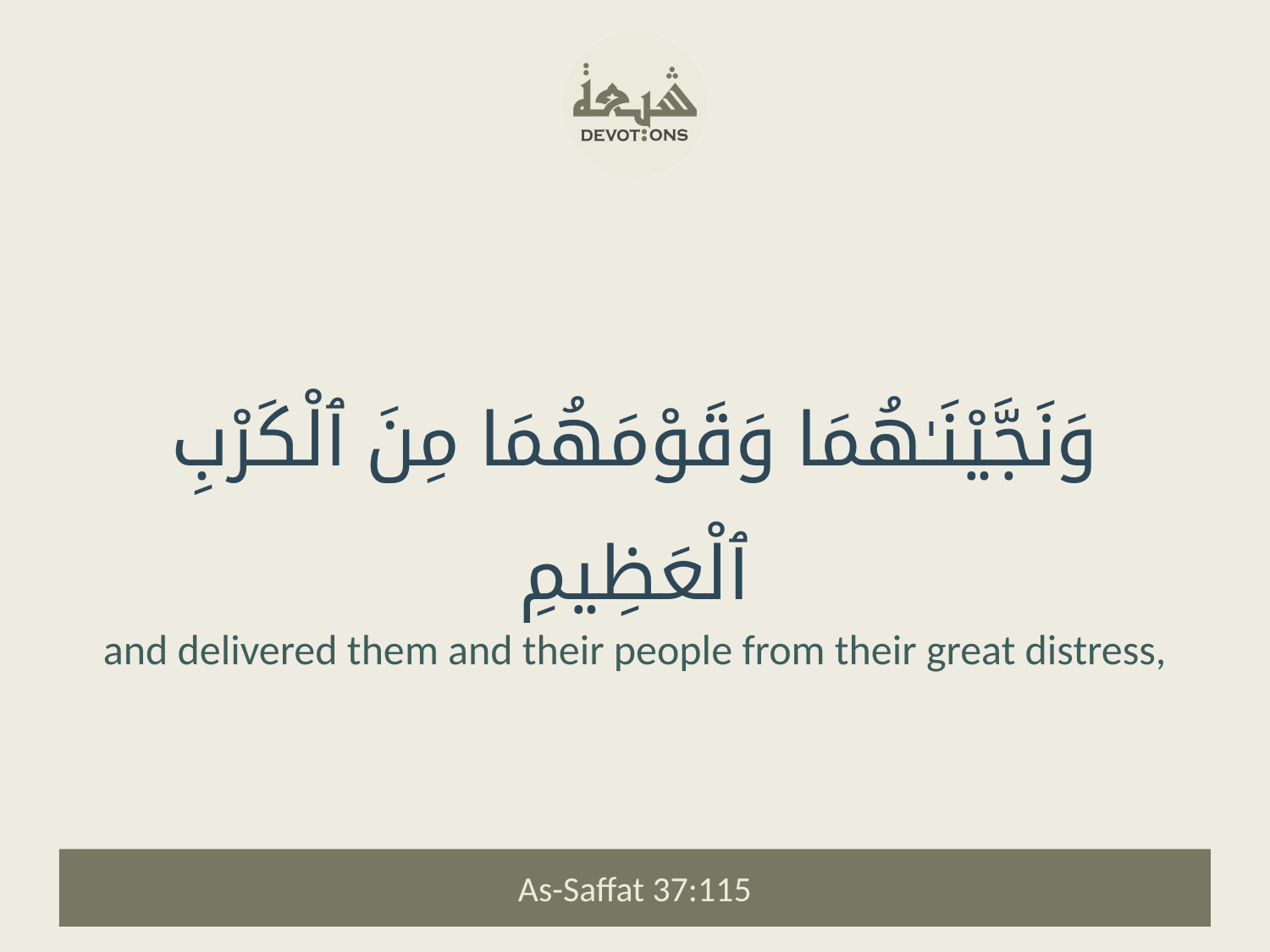

وَنَجَّيْنَـٰهُمَا وَقَوْمَهُمَا مِنَ ٱلْكَرْبِ ٱلْعَظِيمِ
and delivered them and their people from their great distress,
As-Saffat 37:115